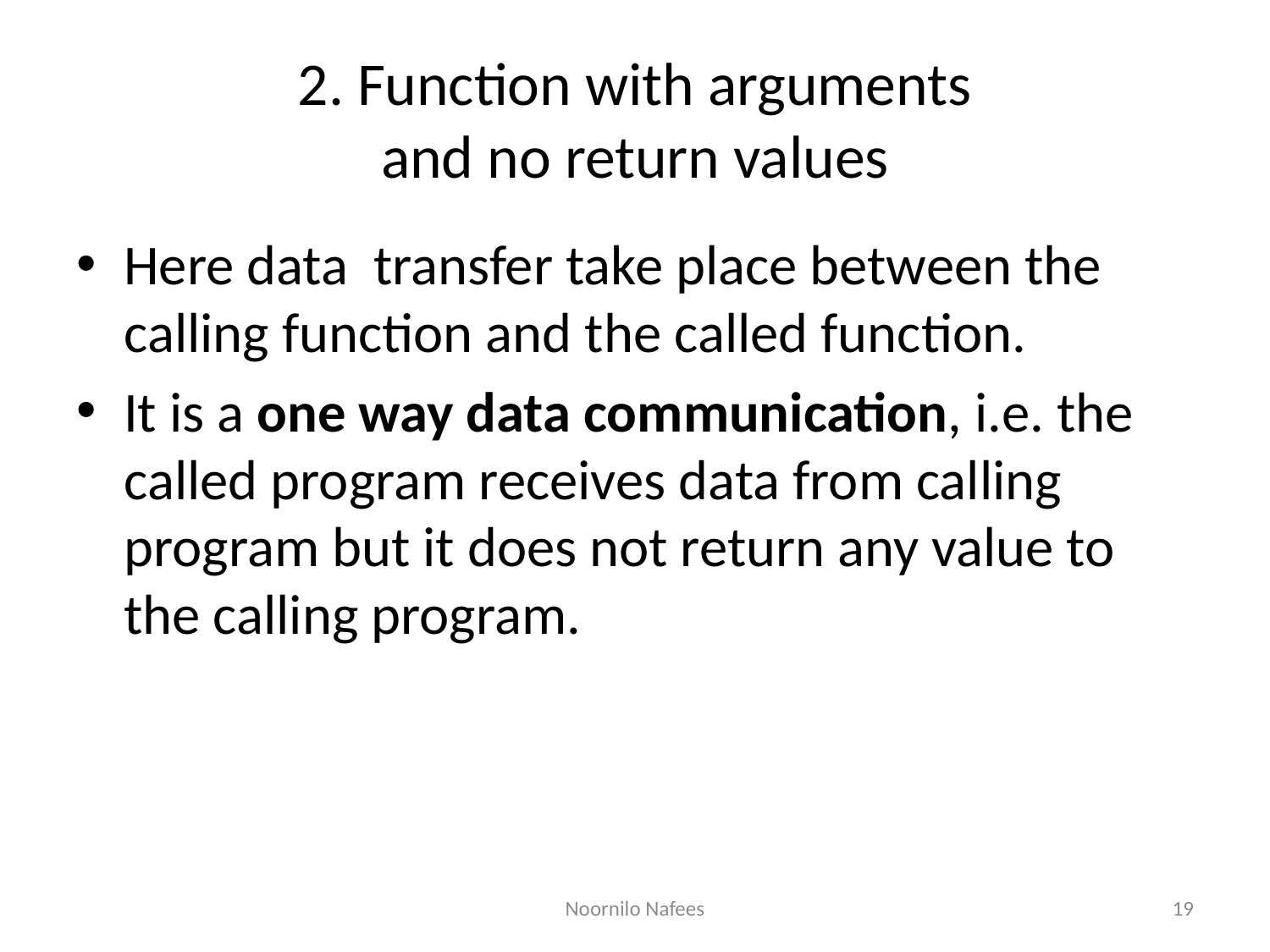

# 2. Function with arguments and no return values
Here data  transfer take place between the calling function and the called function.
It is a one way data communication, i.e. the called program receives data from calling program but it does not return any value to the calling program.

Noornilo Nafees
19